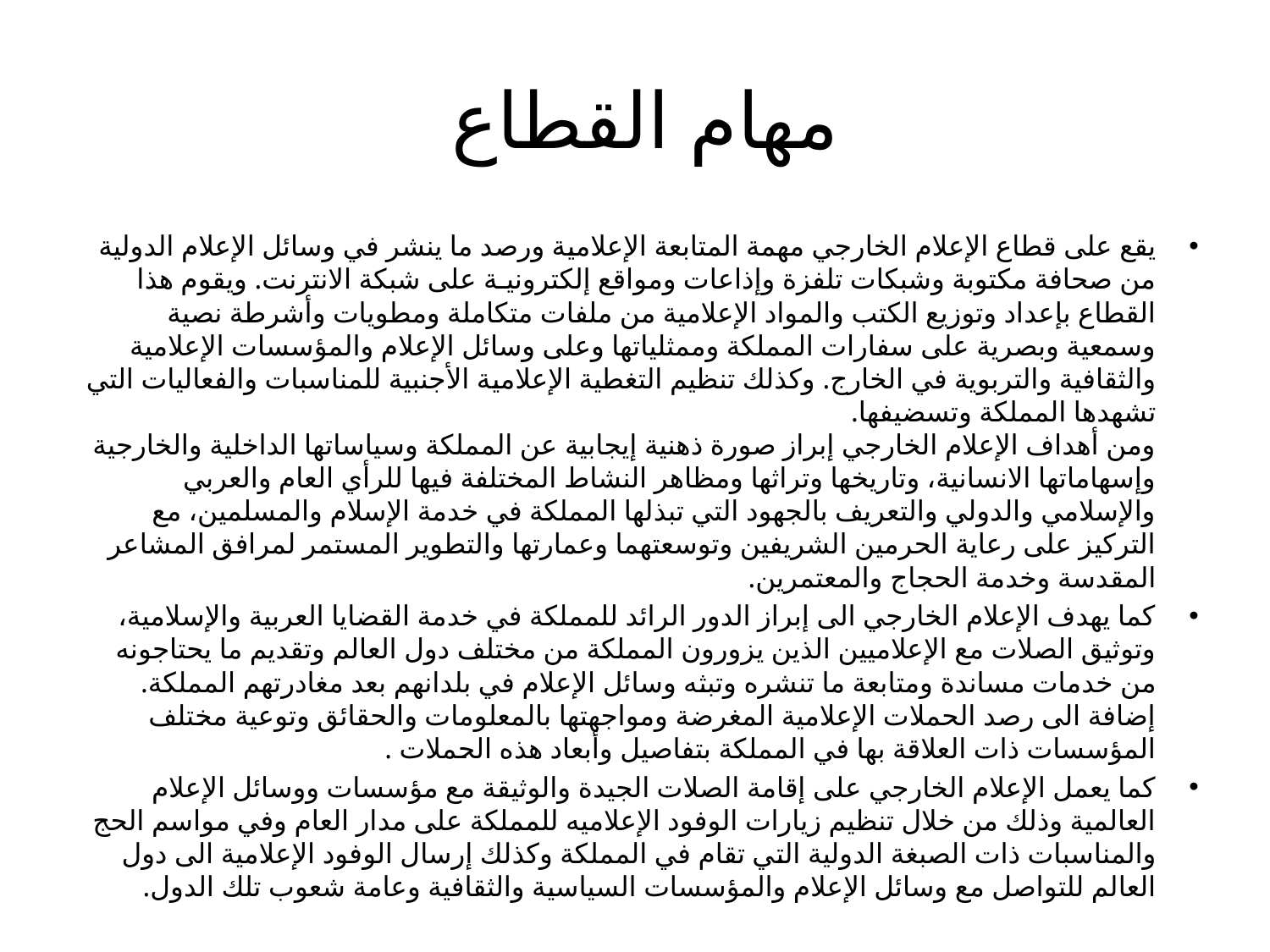

# مهام القطاع
يقع على قطاع الإعلام الخارجي مهمة المتابعة الإعلامية ورصد ما ينشر في وسائل الإعلام الدولية من صحافة مكتوبة وشبكات تلفزة وإذاعات ومواقع إلكترونيـة على شبكة الانترنت. ويقوم هذا القطاع بإعداد وتوزيع الكتب والمواد الإعلامية من ملفات متكاملة ومطويات وأشرطة نصية وسمعية وبصرية على سفارات المملكة وممثلياتها وعلى وسائل الإعلام والمؤسسات الإعلامية والثقافية والتربوية في الخارج. وكذلك تنظيم التغطية الإعلامية الأجنبية للمناسبات والفعاليات التي تشهدها المملكة وتسضيفها. 
ومن أهداف الإعلام الخارجي إبراز صورة ذهنية إيجابية عن المملكة وسياساتها الداخلية والخارجية وإسهاماتها الانسانية، وتاريخها وتراثها ومظاهر النشاط المختلفة فيها للرأي العام والعربي والإسلامي والدولي والتعريف بالجهود التي تبذلها المملكة في خدمة الإسلام والمسلمين، مع التركيز على رعاية الحرمين الشريفين وتوسعتهما وعمارتها والتطوير المستمر لمرافق المشاعر المقدسة وخدمة الحجاج والمعتمرين.
كما يهدف الإعلام الخارجي الى إبراز الدور الرائد للمملكة في خدمة القضايا العربية والإسلامية، وتوثيق الصلات مع الإعلاميين الذين يزورون المملكة من مختلف دول العالم وتقديم ما يحتاجونه من خدمات مساندة ومتابعة ما تنشره وتبثه وسائل الإعلام في بلدانهم بعد مغادرتهم المملكة. إضافة الى رصد الحملات الإعلامية المغرضة ومواجهتها بالمعلومات والحقائق وتوعية مختلف المؤسسات ذات العلاقة بها في المملكة بتفاصيل وأبعاد هذه الحملات .
كما يعمل الإعلام الخارجي على إقامة الصلات الجيدة والوثيقة مع مؤسسات ووسائل الإعلام العالمية وذلك من خلال تنظيم زيارات الوفود الإعلاميه للمملكة على مدار العام وفي مواسم الحج والمناسبات ذات الصبغة الدولية التي تقام في المملكة وكذلك إرسال الوفود الإعلامية الى دول العالم للتواصل مع وسائل الإعلام والمؤسسات السياسية والثقافية وعامة شعوب تلك الدول.